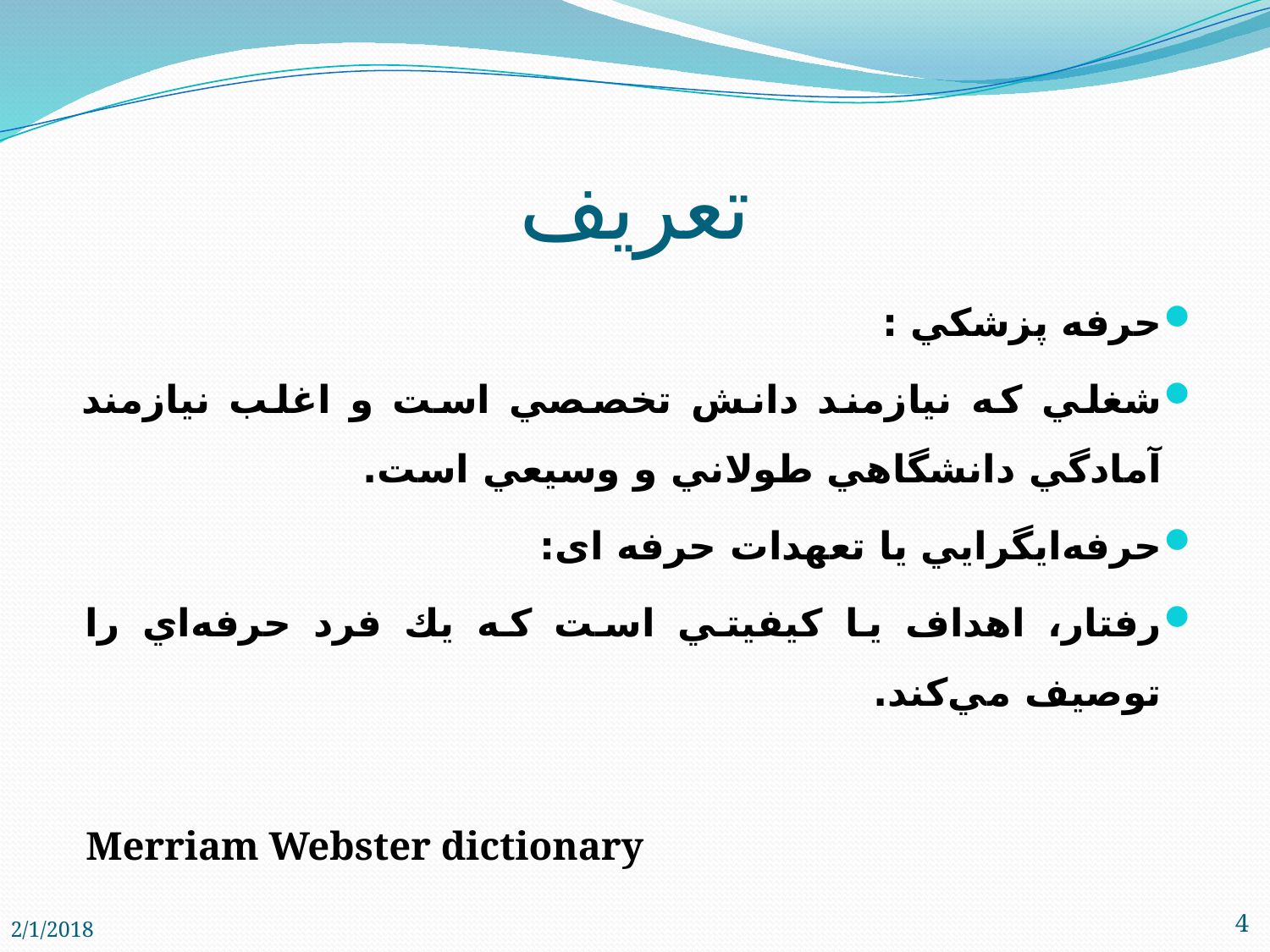

# تعريف
حرفه پزشكي :
شغلي كه نيازمند دانش تخصصي است و اغلب نيازمند آمادگي دانشگاهي طولاني و وسيعي است.
حرفه‌اي‎گرايي یا تعهدات حرفه ای:
رفتار، اهداف يا كيفيتي است كه يك فرد حرفه‌اي را توصيف مي‌كند.

 Merriam Webster dictionary
2/1/2018
4